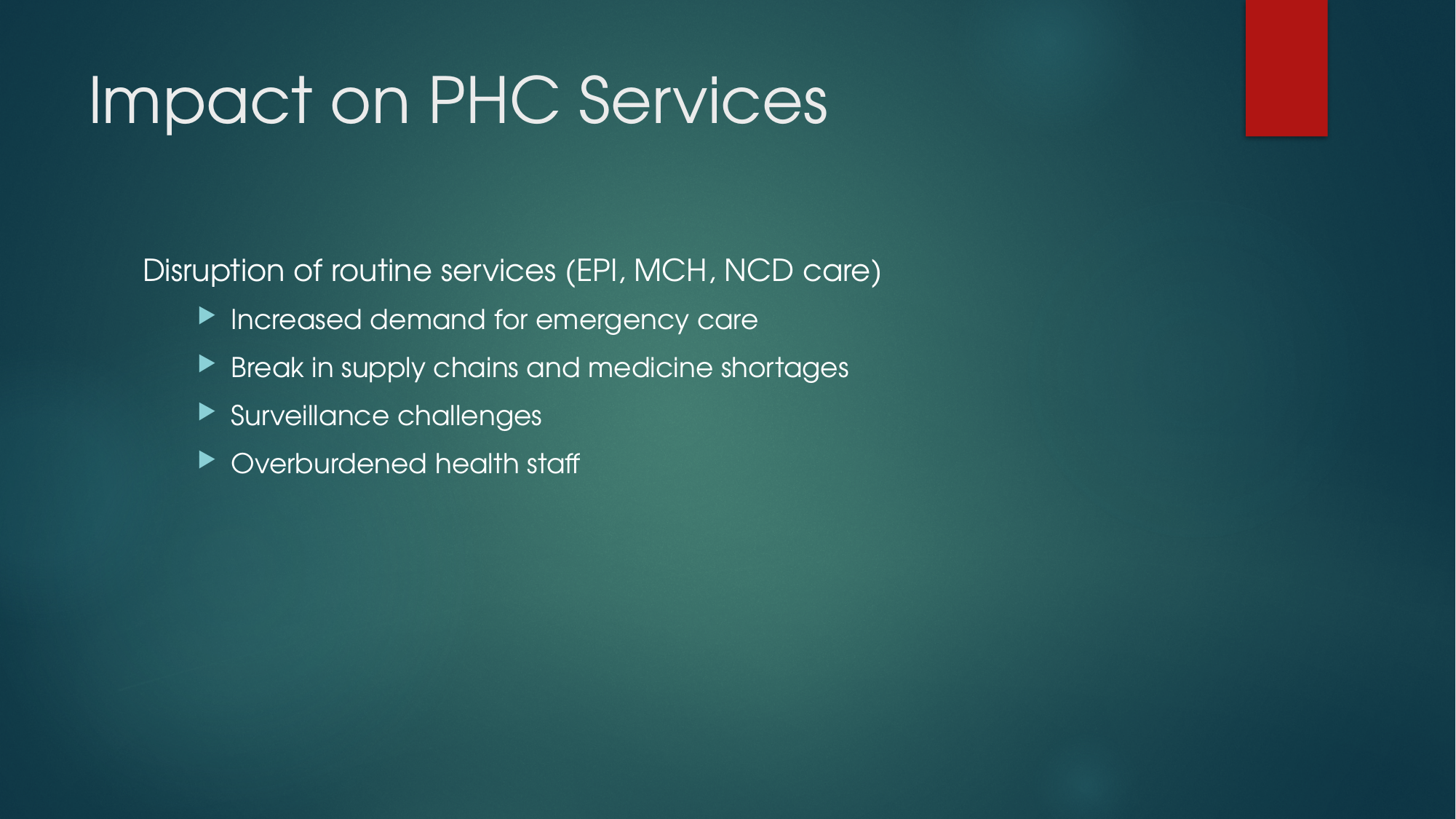

# Impact on PHC Services
Disruption of routine services (EPI, MCH, NCD care)
Increased demand for emergency care
Break in supply chains and medicine shortages
Surveillance challenges
Overburdened health staff